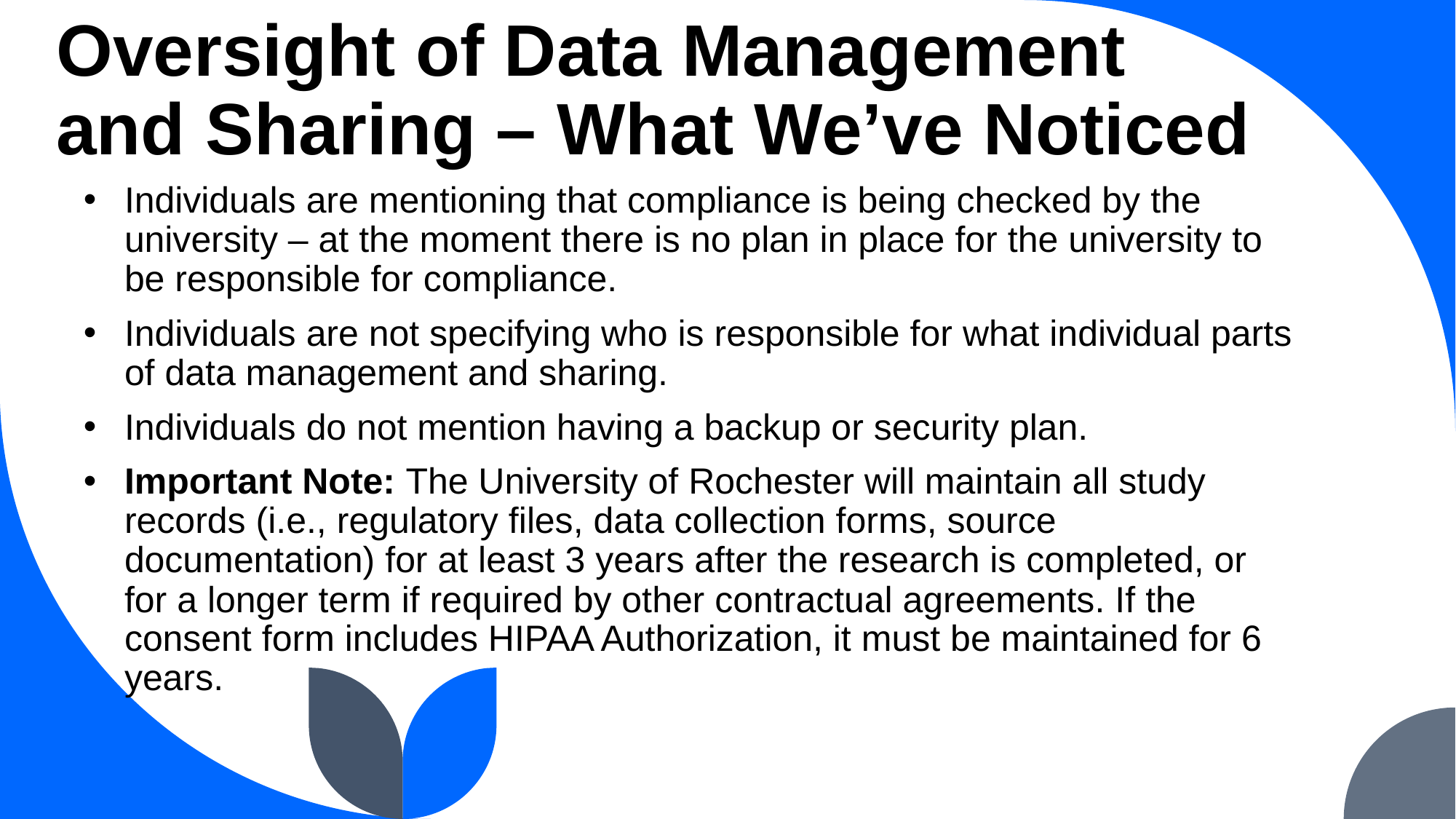

# Oversight of Data Management and Sharing – What We’ve Noticed
Individuals are mentioning that compliance is being checked by the university – at the moment there is no plan in place for the university to be responsible for compliance.
Individuals are not specifying who is responsible for what individual parts of data management and sharing.
Individuals do not mention having a backup or security plan.
Important Note: The University of Rochester will maintain all study records (i.e., regulatory files, data collection forms, source documentation) for at least 3 years after the research is completed, or for a longer term if required by other contractual agreements. If the consent form includes HIPAA Authorization, it must be maintained for 6 years.